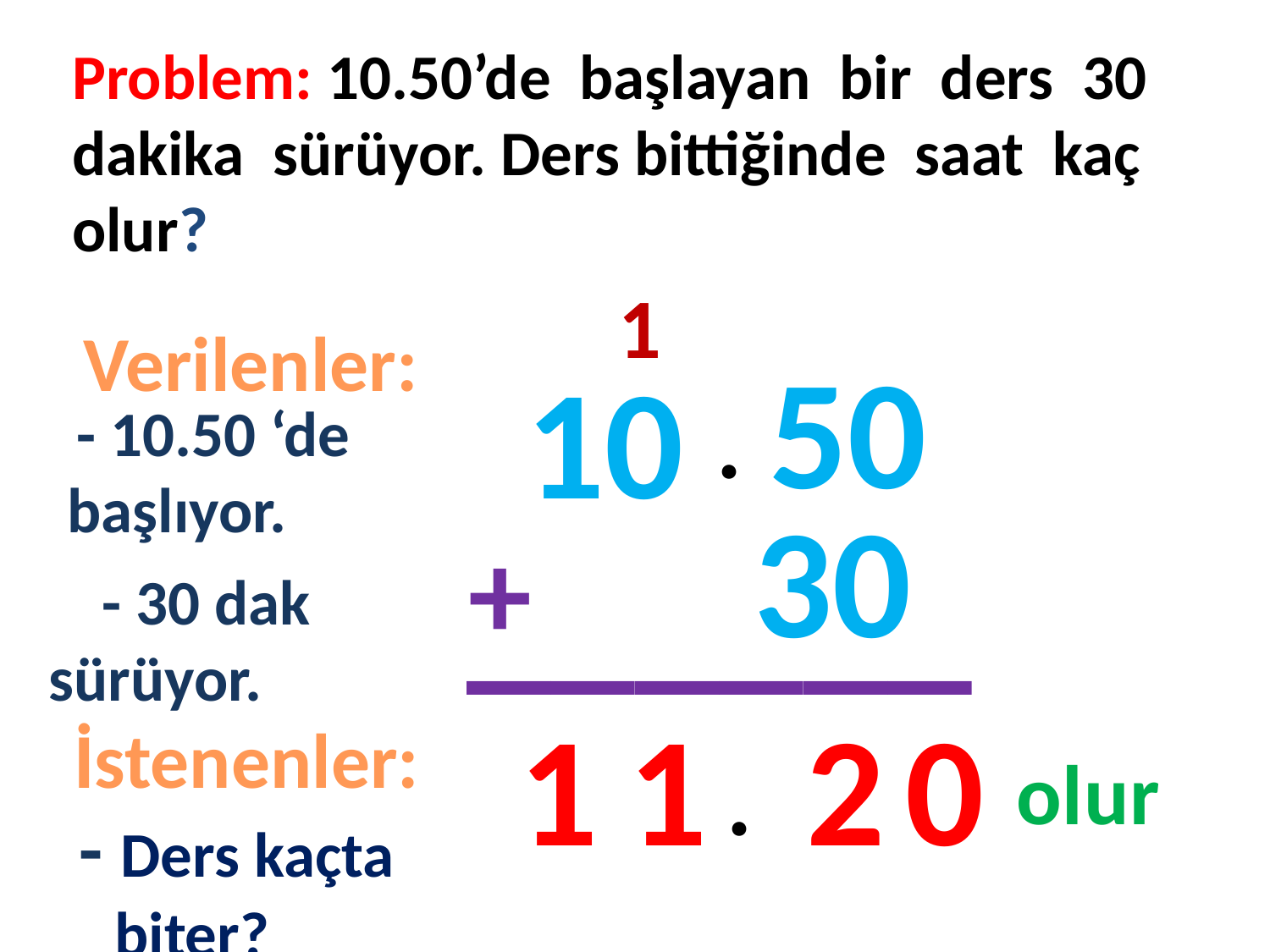

Problem: 10.50’de  başlayan  bir  ders  30 dakika  sürüyor. Ders bittiğinde  saat  kaç olur?
1
#
Verilenler:

50
10
.
- 10.50 ‘de başlıyor.

30
______

+
- 30 dak  sürüyor.
1
1
2
0
İstenenler:
.
olur
 - Ders kaçta biter?